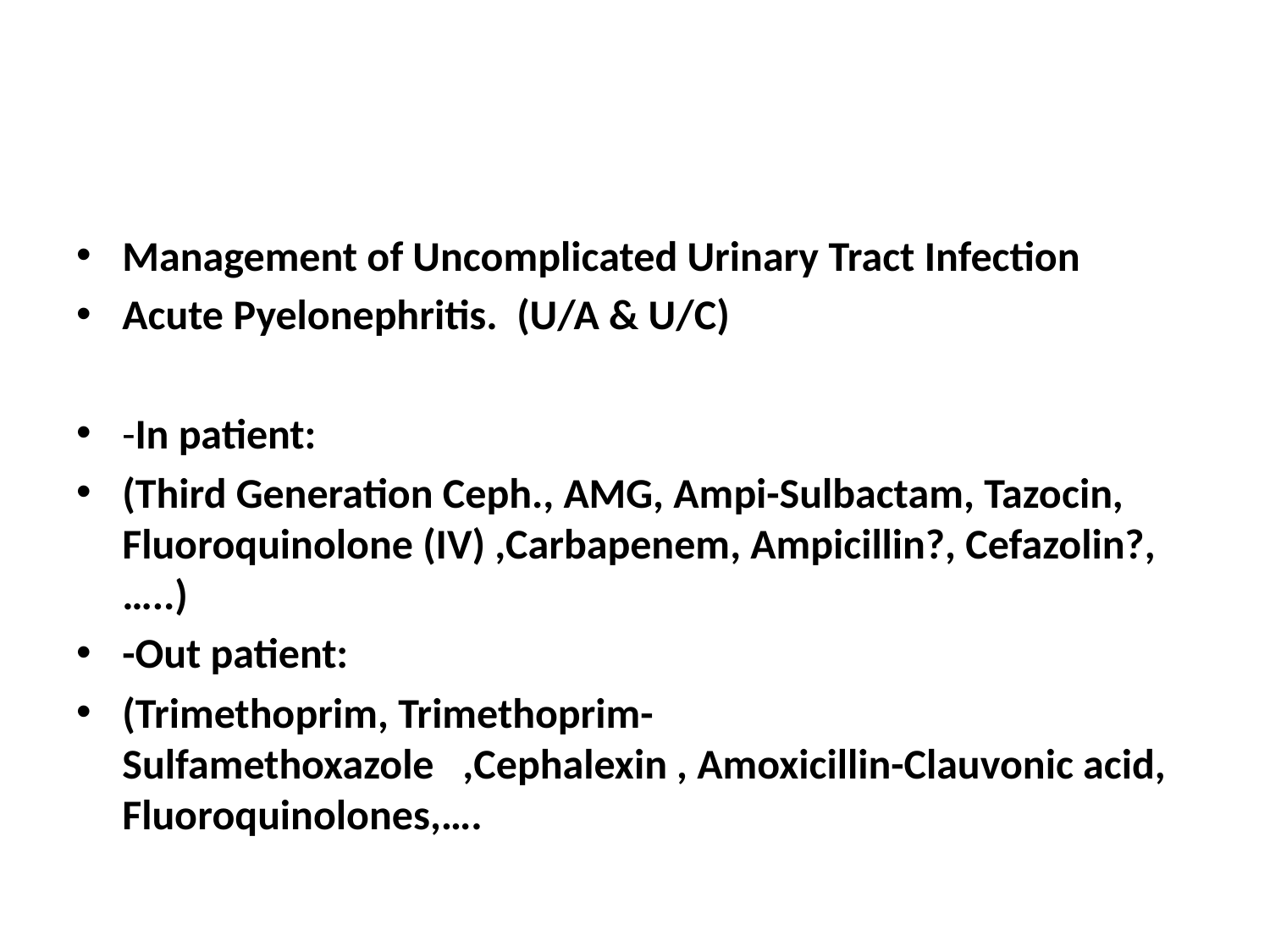

#
Management of Uncomplicated Urinary Tract Infection
Acute Pyelonephritis.  (U/A & U/C)

-In patient:
(Third Generation Ceph., AMG, Ampi-Sulbactam, Tazocin, Fluoroquinolone (IV) ,Carbapenem, Ampicillin?, Cefazolin?,…..)
-Out patient:
(Trimethoprim, Trimethoprim-Sulfamethoxazole   ,Cephalexin , Amoxicillin-Clauvonic acid, Fluoroquinolones,….